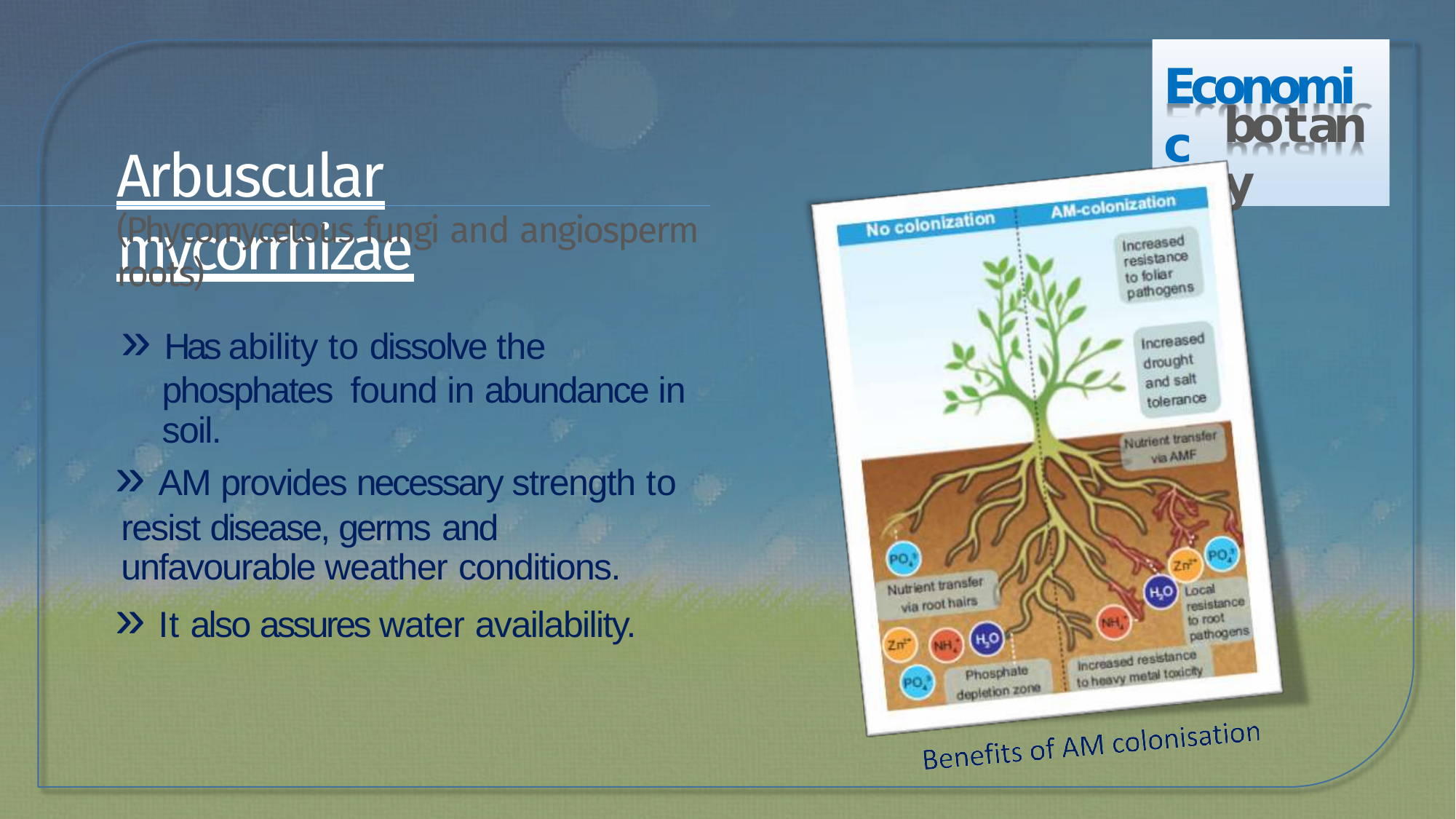

Economic
botany

# Arbuscular mycorrhizae

(Phycomycetous fungi and angiosperm roots)
» Has ability to dissolve the phosphates  found in abundance in soil.
» AM provides necessary strength to
resist disease, germs and
unfavourable weather conditions.
» It also assures water availability.